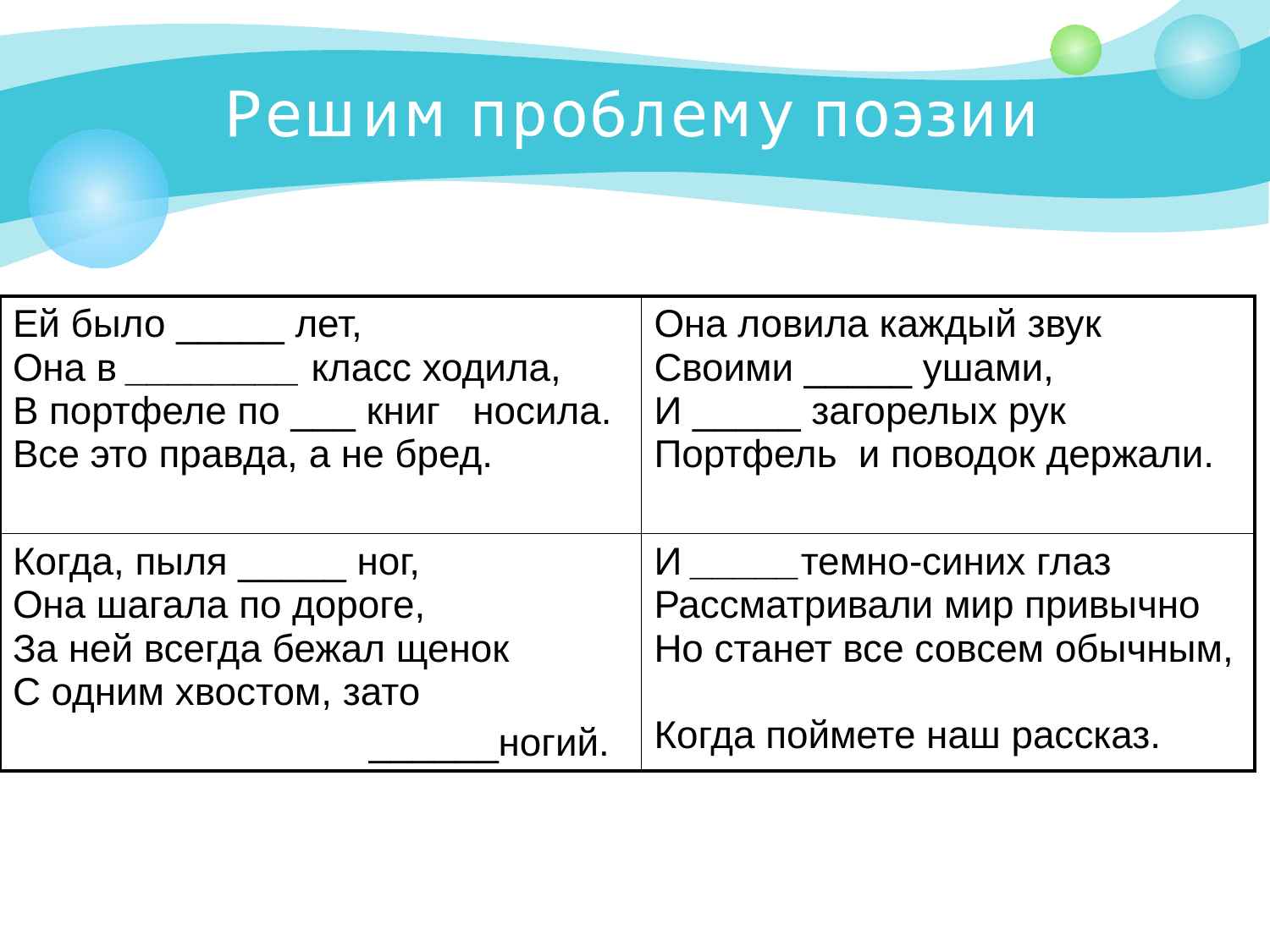

# Решим проблему поэзии
| Ей было \_\_\_\_\_ лет, Она в \_\_\_\_\_\_\_\_ класс ходила, В портфеле по \_\_\_ книг носила. Все это правда, а не бред. | Она ловила каждый звук Своими \_\_\_\_\_ ушами, И \_\_\_\_\_ загорелых рук Портфель  и поводок держали. |
| --- | --- |
| Когда, пыля \_\_\_\_\_ ног, Она шагала по дороге, За ней всегда бежал щенок С одним хвостом, зато \_\_\_\_\_\_ногий. | И \_\_\_\_\_темно-синих глаз Рассматривали мир привычно Но станет все совсем обычным, Когда поймете наш рассказ. |